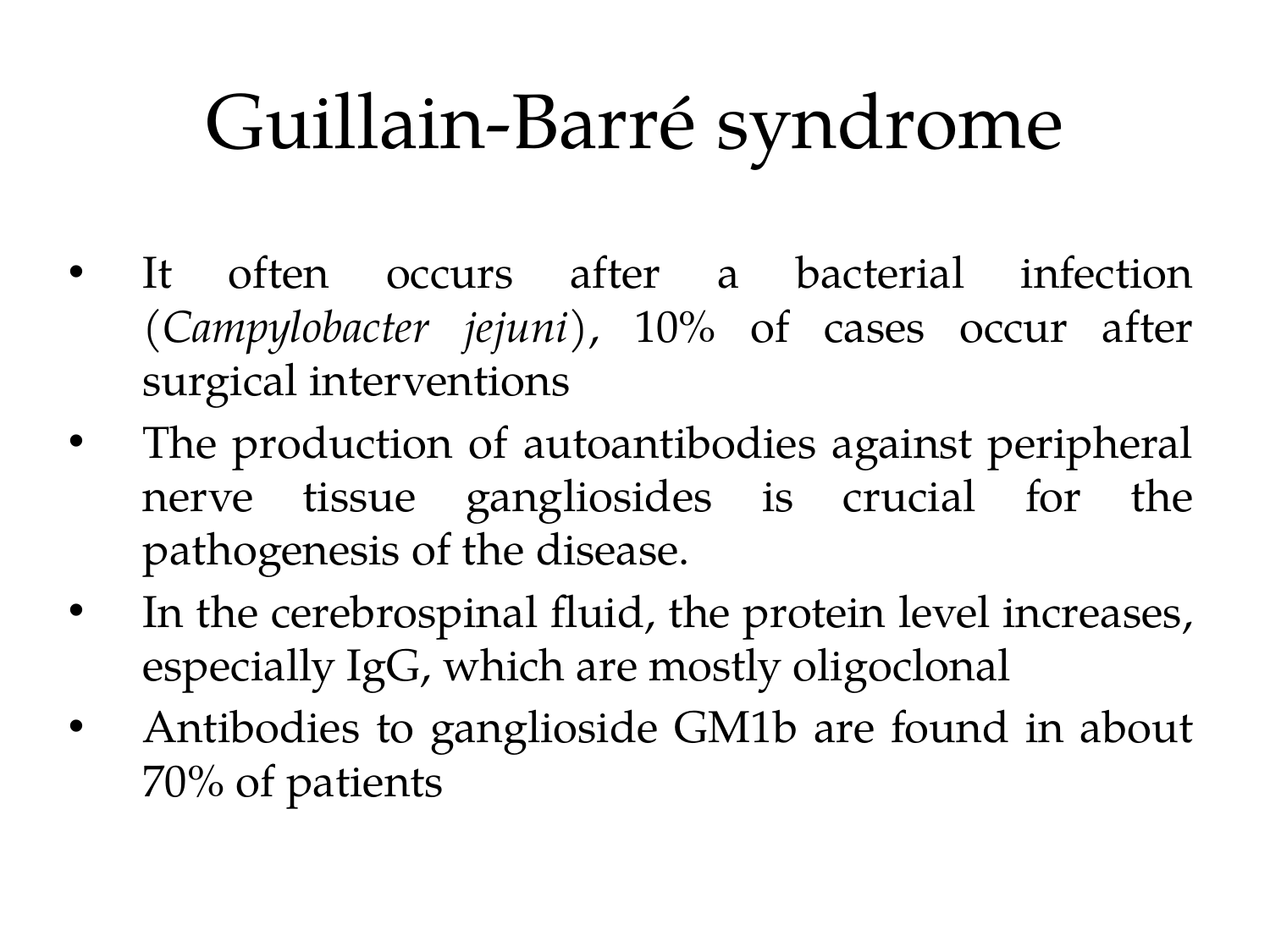

# Guillain-Barré syndrome
It often occurs after a bacterial infection (Campylobacter jejuni), 10% of cases occur after surgical interventions
The production of autoantibodies against peripheral nerve tissue gangliosides is crucial for the pathogenesis of the disease.
In the cerebrospinal fluid, the protein level increases, especially IgG, which are mostly oligoclonal
Antibodies to ganglioside GM1b are found in about 70% of patients